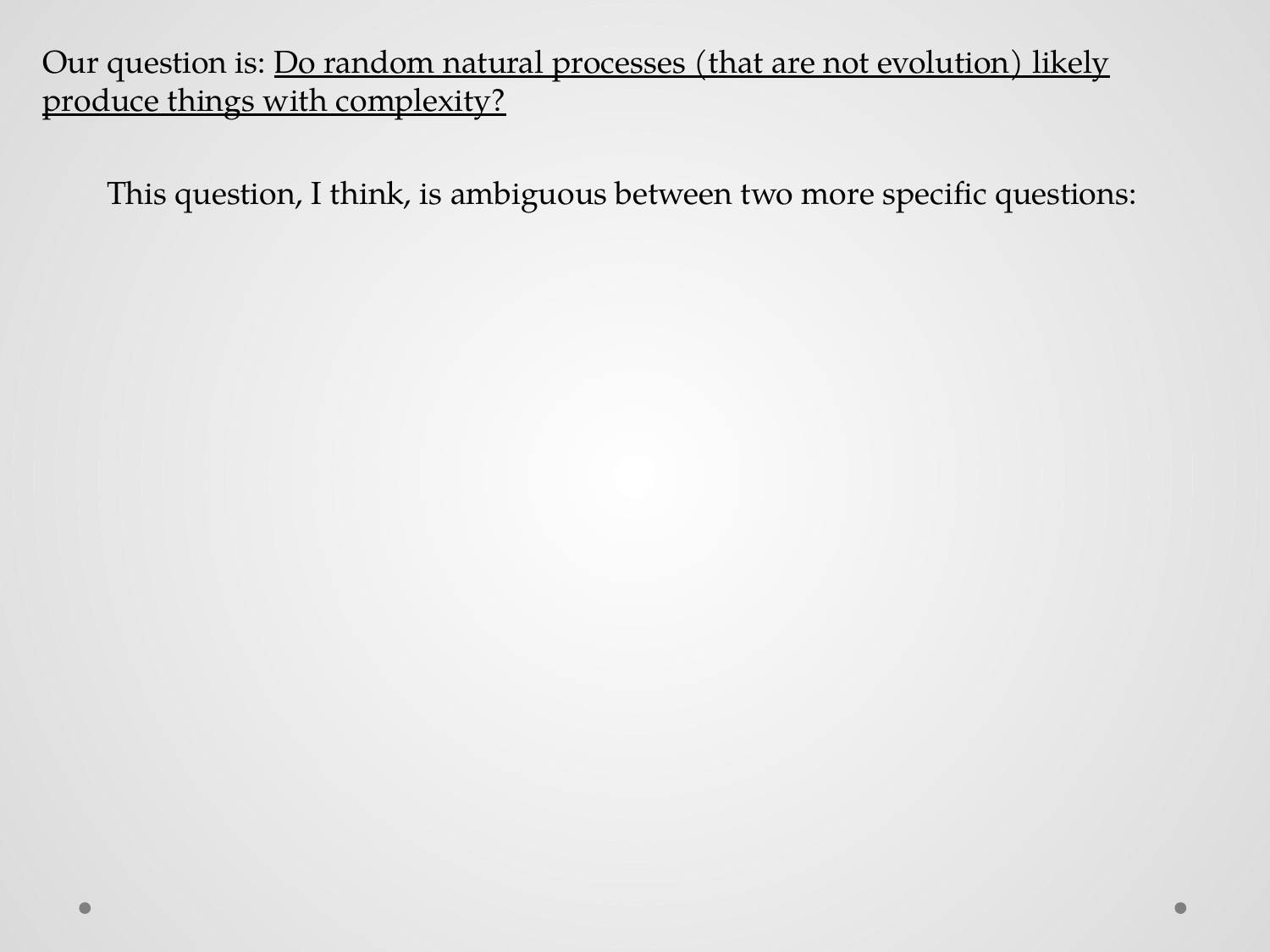

Our question is: Do random natural processes (that are not evolution) likely produce things with complexity?
This question, I think, is ambiguous between two more specific questions: